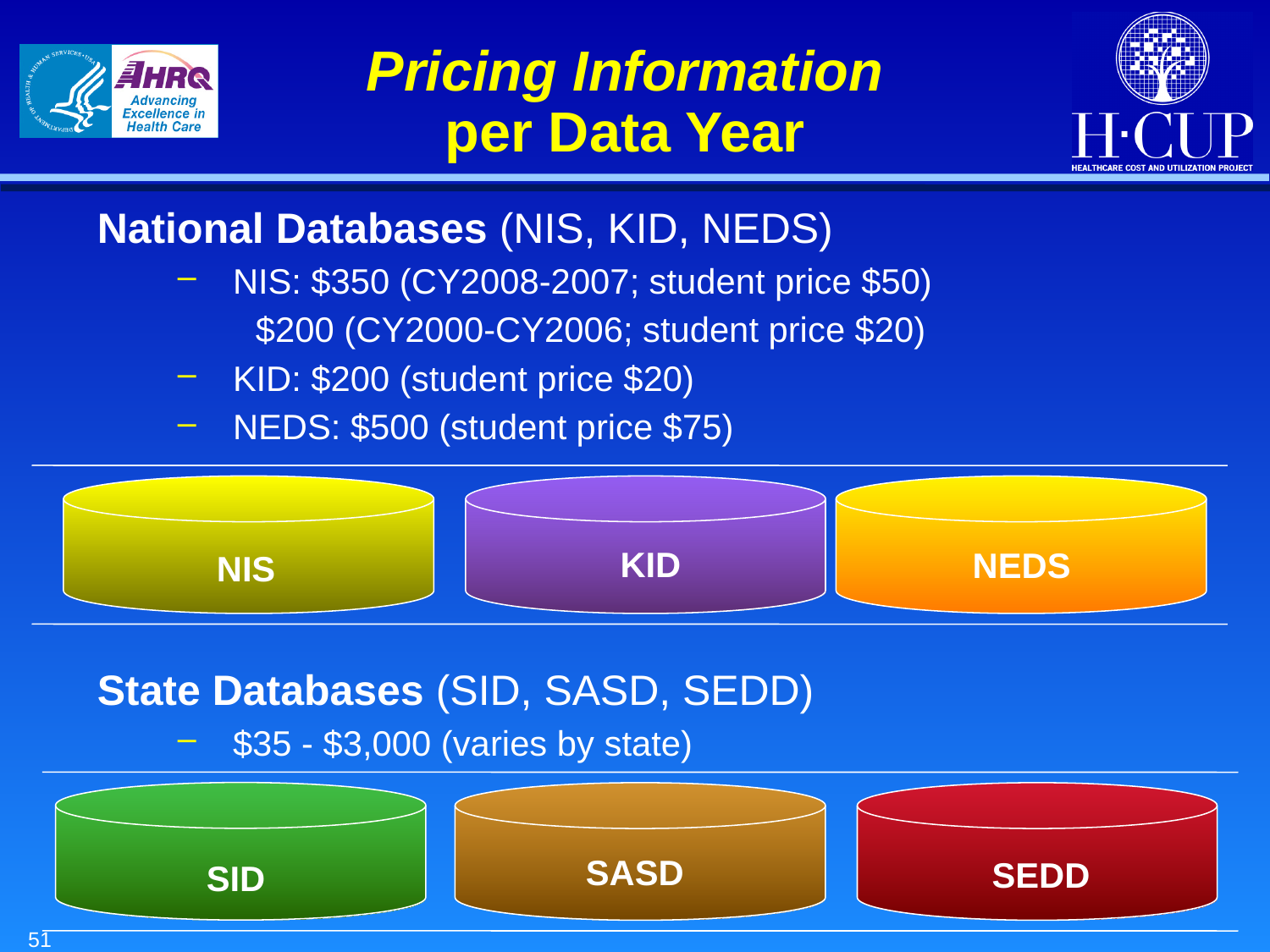

# Pricing Information per Data Year
National Databases (NIS, KID, NEDS)
NIS: $350 (CY2008-2007; student price $50)
        $200 (CY2000-CY2006; student price $20)
KID: $200 (student price $20)
NEDS: $500 (student price $75)

State Databases (SID, SASD, SEDD)
$35 - $3,000 (varies by state)

NIS

KID

  SID

  SASD

   SEDD
NEDS

51